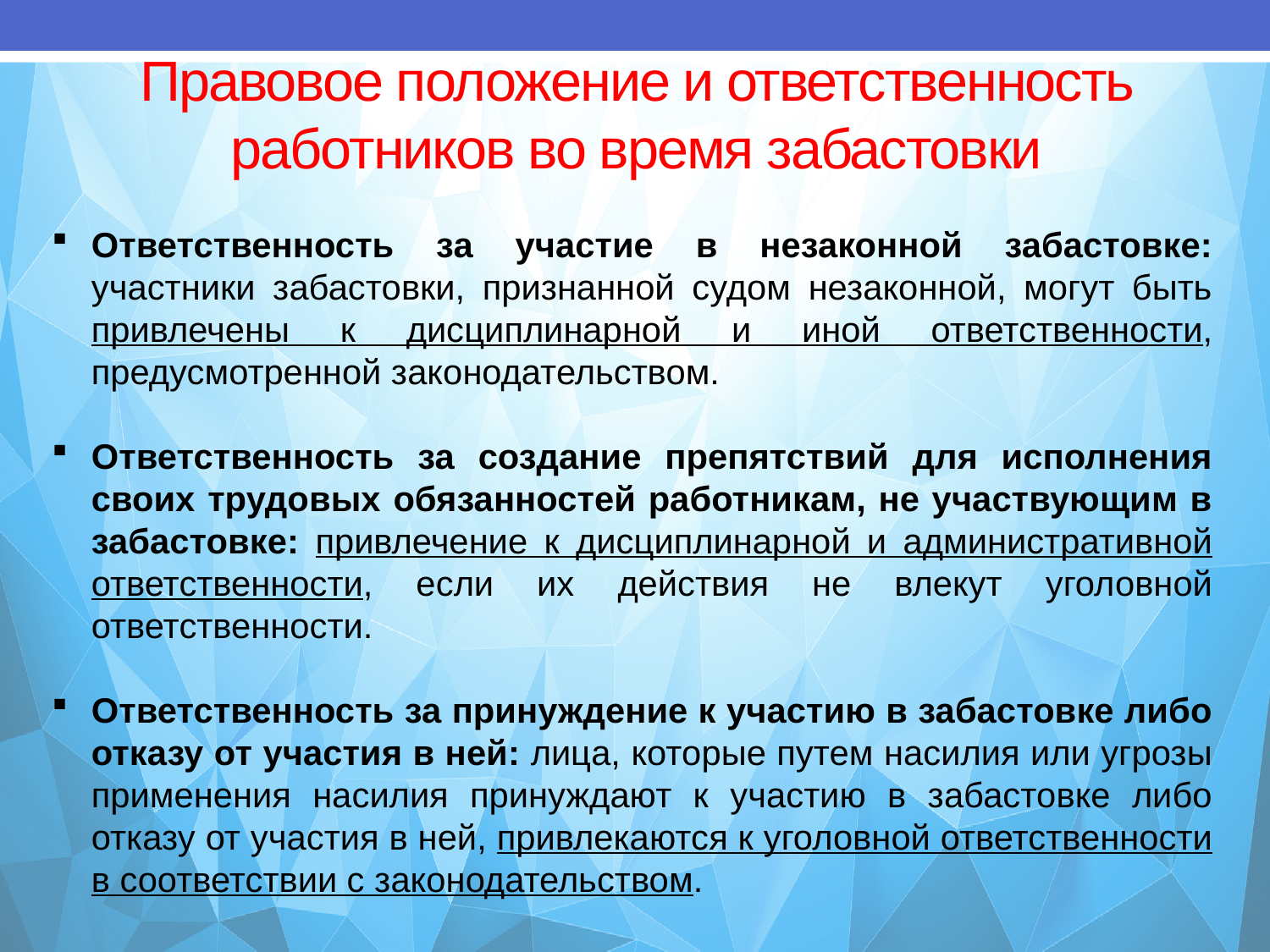

# Правовое положение и ответственность работников во время забастовки
Ответственность за участие в незаконной забастовке: участники забастовки, признанной судом незаконной, могут быть привлечены к дисциплинарной и иной ответственности, предусмотренной законодательством.

Ответственность за создание препятствий для исполнения своих трудовых обязанностей работникам, не участвующим в забастовке: привлечение к дисциплинарной и административной ответственности, если их действия не влекут уголовной ответственности.

Ответственность за принуждение к участию в забастовке либо отказу от участия в ней: лица, которые путем насилия или угрозы применения насилия принуждают к участию в забастовке либо отказу от участия в ней, привлекаются к уголовной ответственности в соответствии с законодательством.